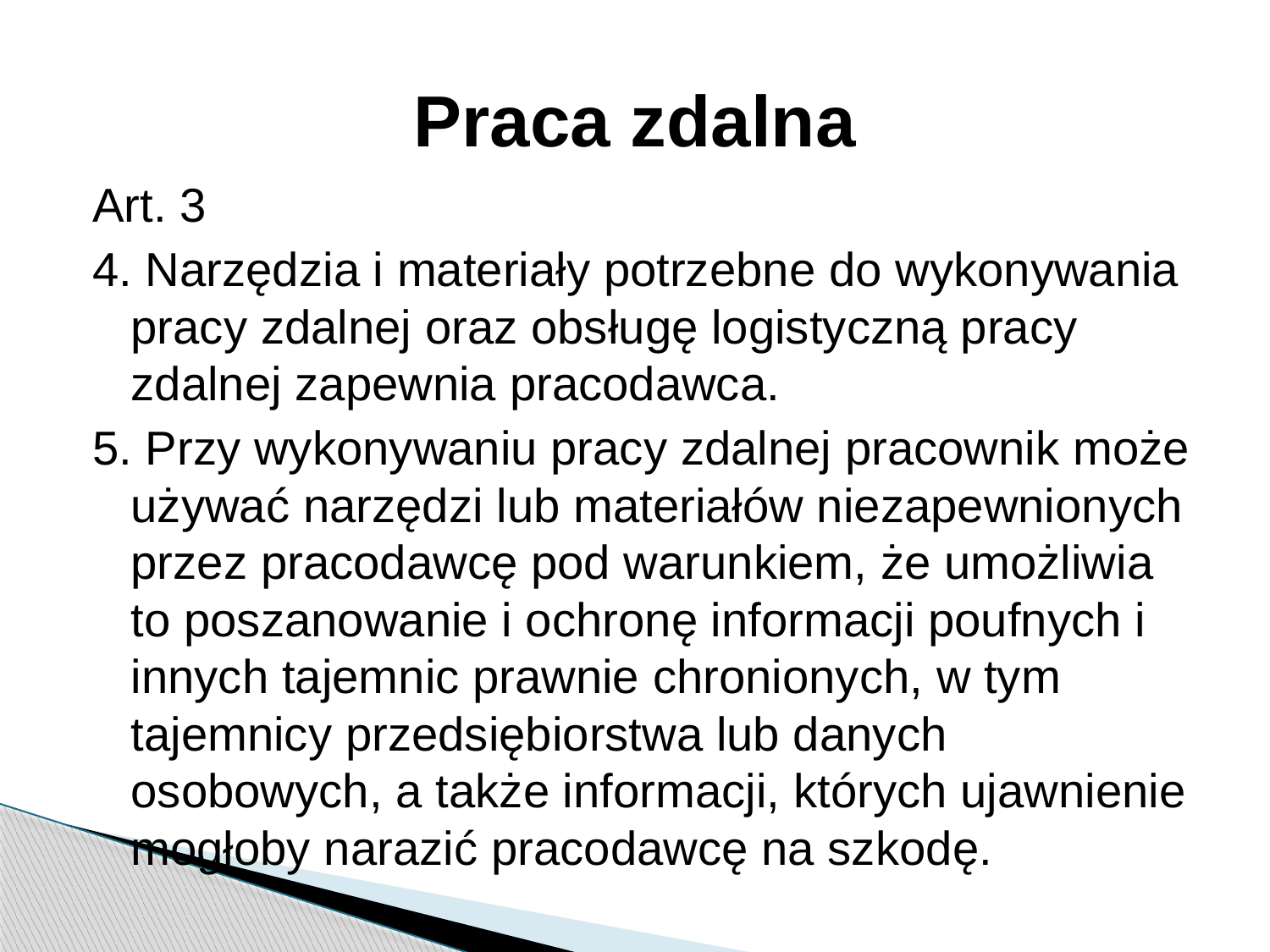

# Praca zdalna
Art. 3
4. Narzędzia i materiały potrzebne do wykonywania pracy zdalnej oraz obsługę logistyczną pracy zdalnej zapewnia pracodawca.
5. Przy wykonywaniu pracy zdalnej pracownik może używać narzędzi lub materiałów niezapewnionych przez pracodawcę pod warunkiem, że umożliwia to poszanowanie i ochronę informacji poufnych i innych tajemnic prawnie chronionych, w tym tajemnicy przedsiębiorstwa lub danych osobowych, a także informacji, których ujawnienie mogłoby narazić pracodawcę na szkodę.